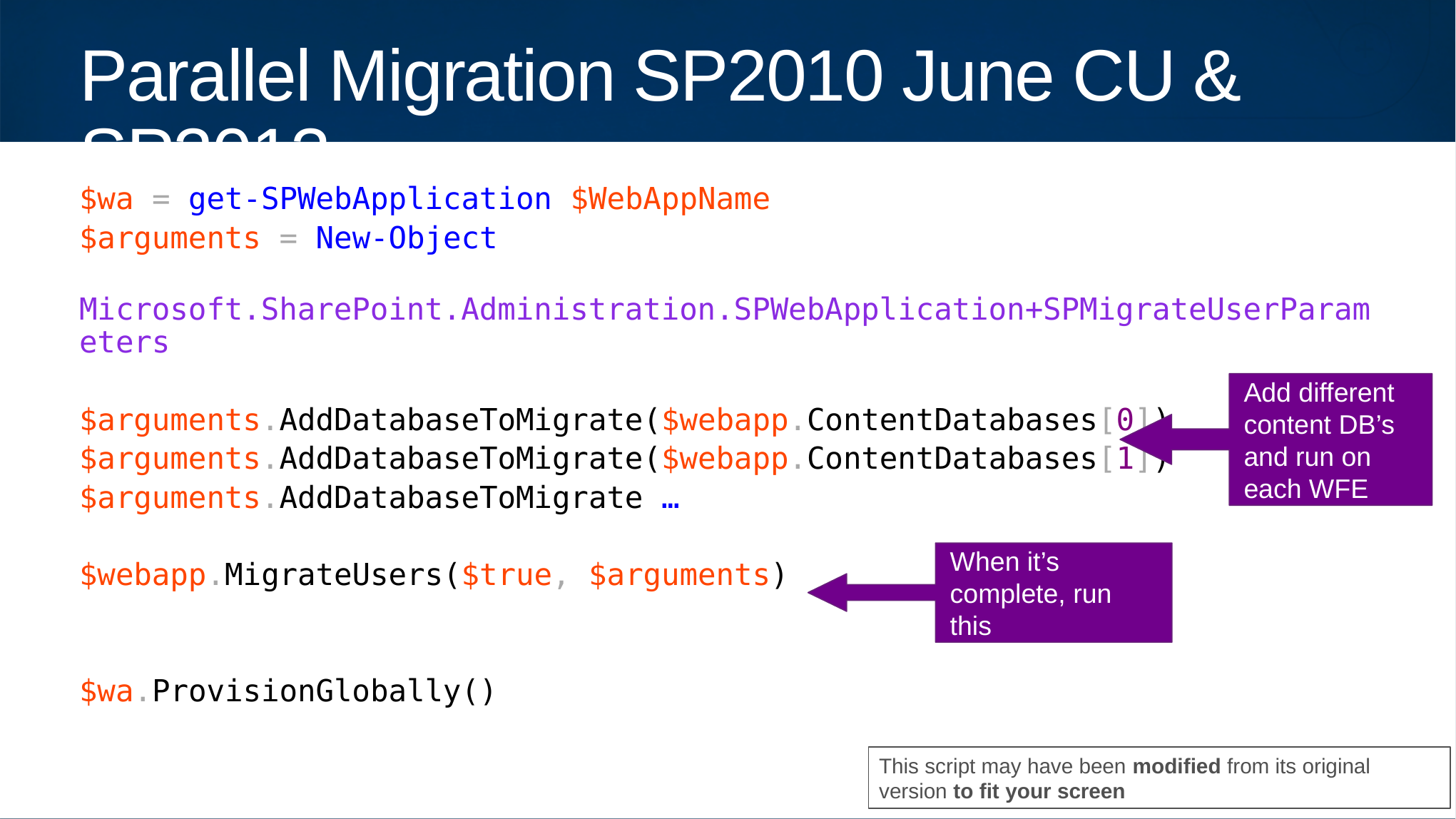

# Parallel Migration SP2010 June CU & SP2013
$wa = get-SPWebApplication $WebAppName
$arguments = New-Object
   Microsoft.SharePoint.Administration.SPWebApplication+SPMigrateUserParameters

$arguments.AddDatabaseToMigrate($webapp.ContentDatabases[0])
$arguments.AddDatabaseToMigrate($webapp.ContentDatabases[1])
$arguments.AddDatabaseToMigrate …

$webapp.MigrateUsers($true, $arguments)

$wa.ProvisionGlobally()
Add different content DB’s and run on each WFE
When it’s complete, run this
This script may have been modified from its original version to fit your screen